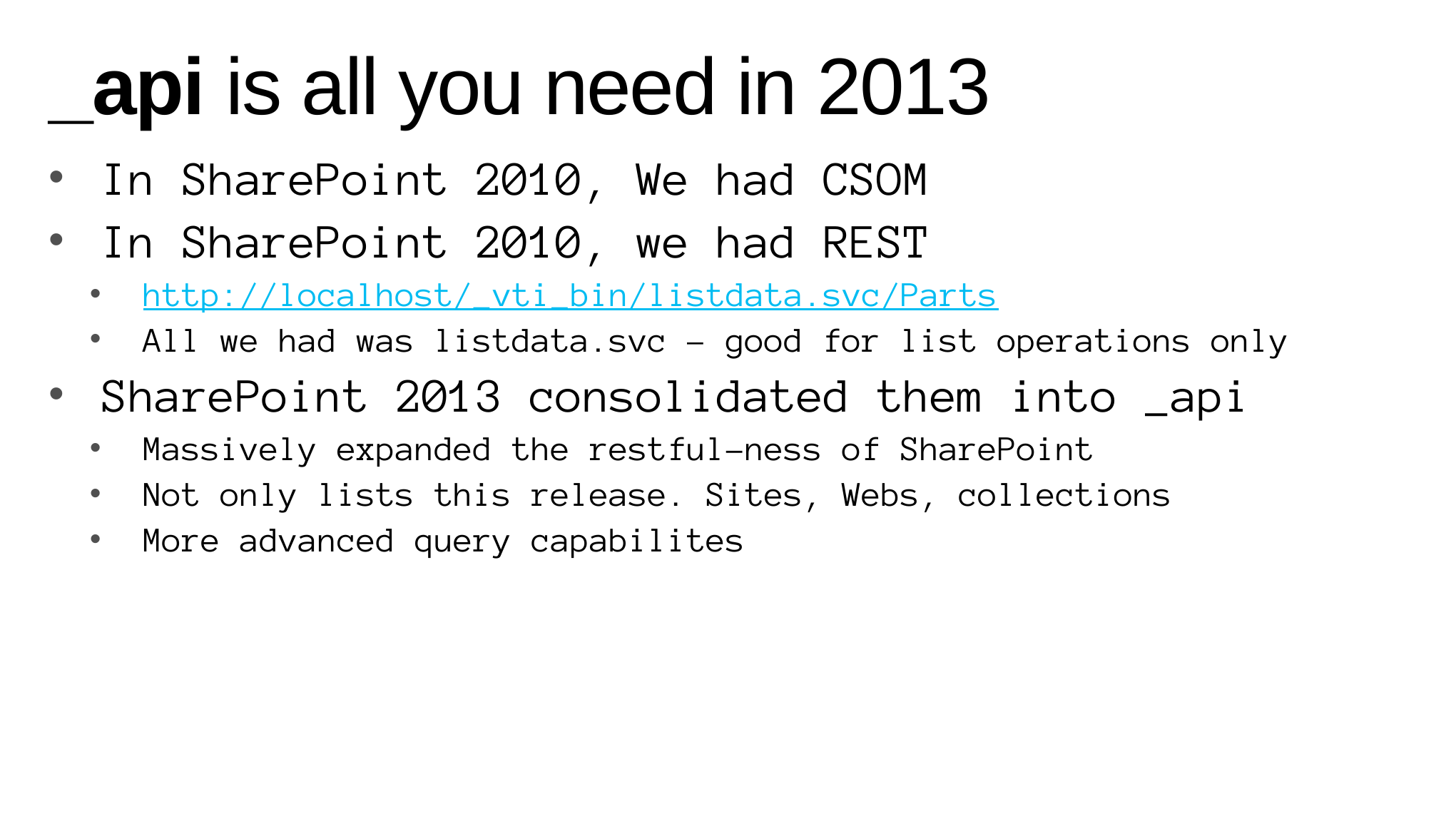

# _api is all you need in 2013
In SharePoint 2010, We had CSOM
In SharePoint 2010, we had REST
http://localhost/_vti_bin/listdata.svc/Parts
All we had was listdata.svc – good for list operations only
SharePoint 2013 consolidated them into _api
Massively expanded the restful-ness of SharePoint
Not only lists this release. Sites, Webs, collections
More advanced query capabilites